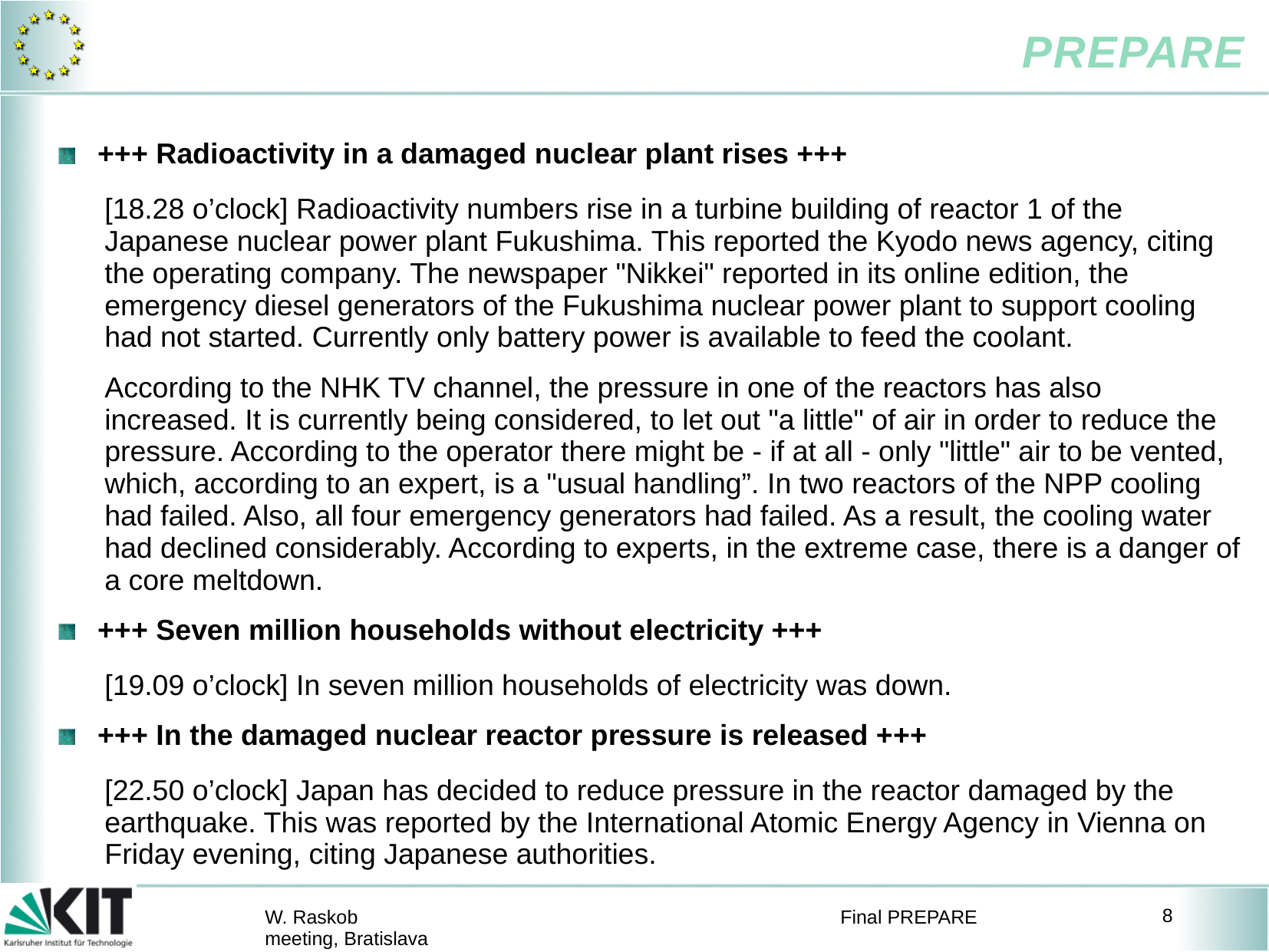

#
+++ Radioactivity in a damaged nuclear plant rises +++
[18.28 o’clock] Radioactivity numbers rise in a turbine building of reactor 1 of the Japanese nuclear power plant Fukushima. This reported the Kyodo news agency, citing the operating company. The newspaper "Nikkei" reported in its online edition, the emergency diesel generators of the Fukushima nuclear power plant to support cooling had not started. Currently only battery power is available to feed the coolant.
According to the NHK TV channel, the pressure in one of the reactors has also increased. It is currently being considered, to let out "a little" of air in order to reduce the pressure. According to the operator there might be - if at all - only "little" air to be vented, which, according to an expert, is a "usual handling”. In two reactors of the NPP cooling had failed. Also, all four emergency generators had failed. As a result, the cooling water had declined considerably. According to experts, in the extreme case, there is a danger of a core meltdown.
+++ Seven million households without electricity +++
[19.09 o’clock] In seven million households of electricity was down.
+++ In the damaged nuclear reactor pressure is released +++
[22.50 o’clock] Japan has decided to reduce pressure in the reactor damaged by the earthquake. This was reported by the International Atomic Energy Agency in Vienna on Friday evening, citing Japanese authorities.